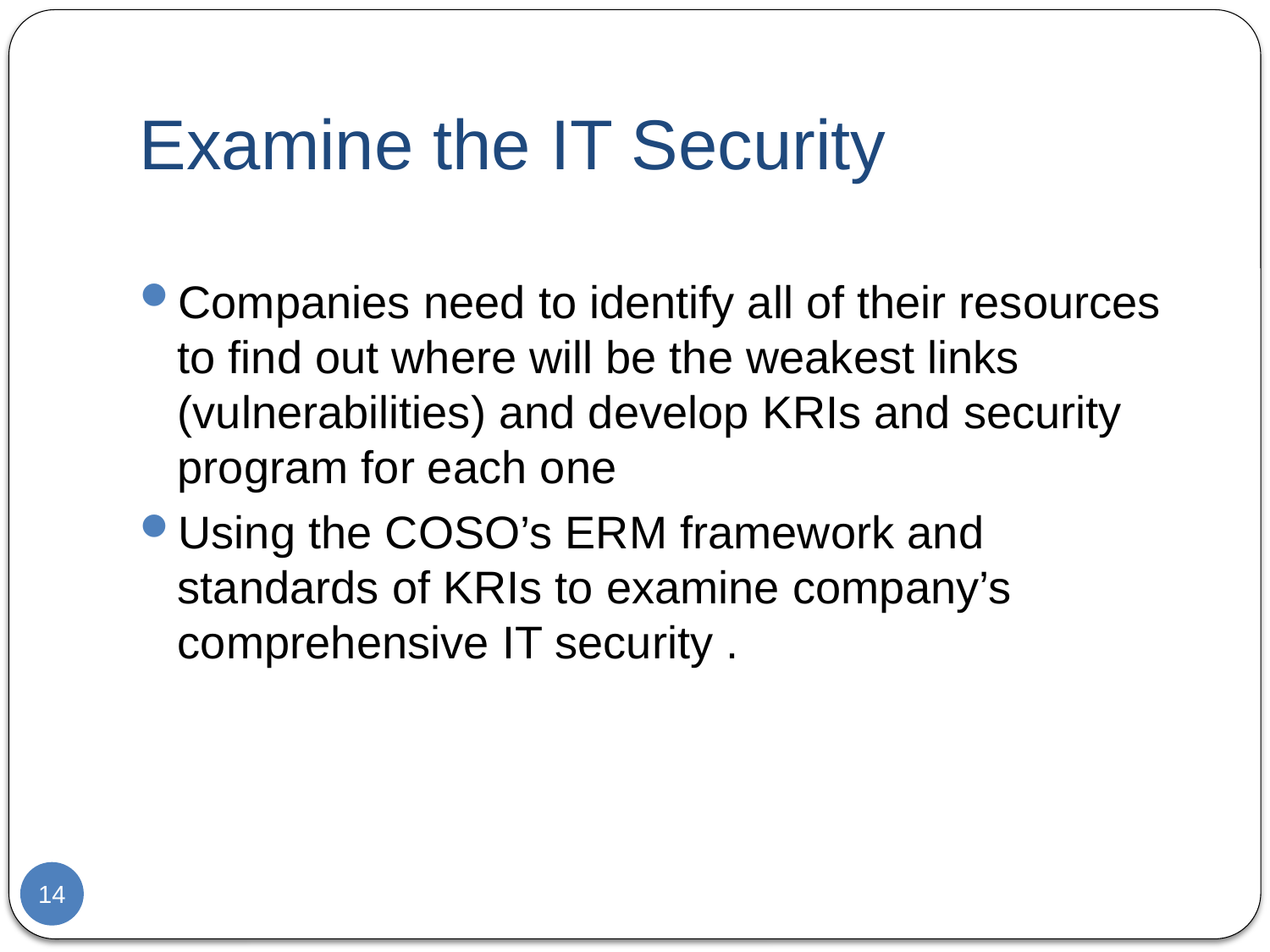

# Examine the IT Security

Companies need to identify all of their resources to find out where will be the weakest links (vulnerabilities) and develop KRIs and security program for each one
Using the COSO’s ERM framework and standards of KRIs to examine company’s comprehensive IT security .
14